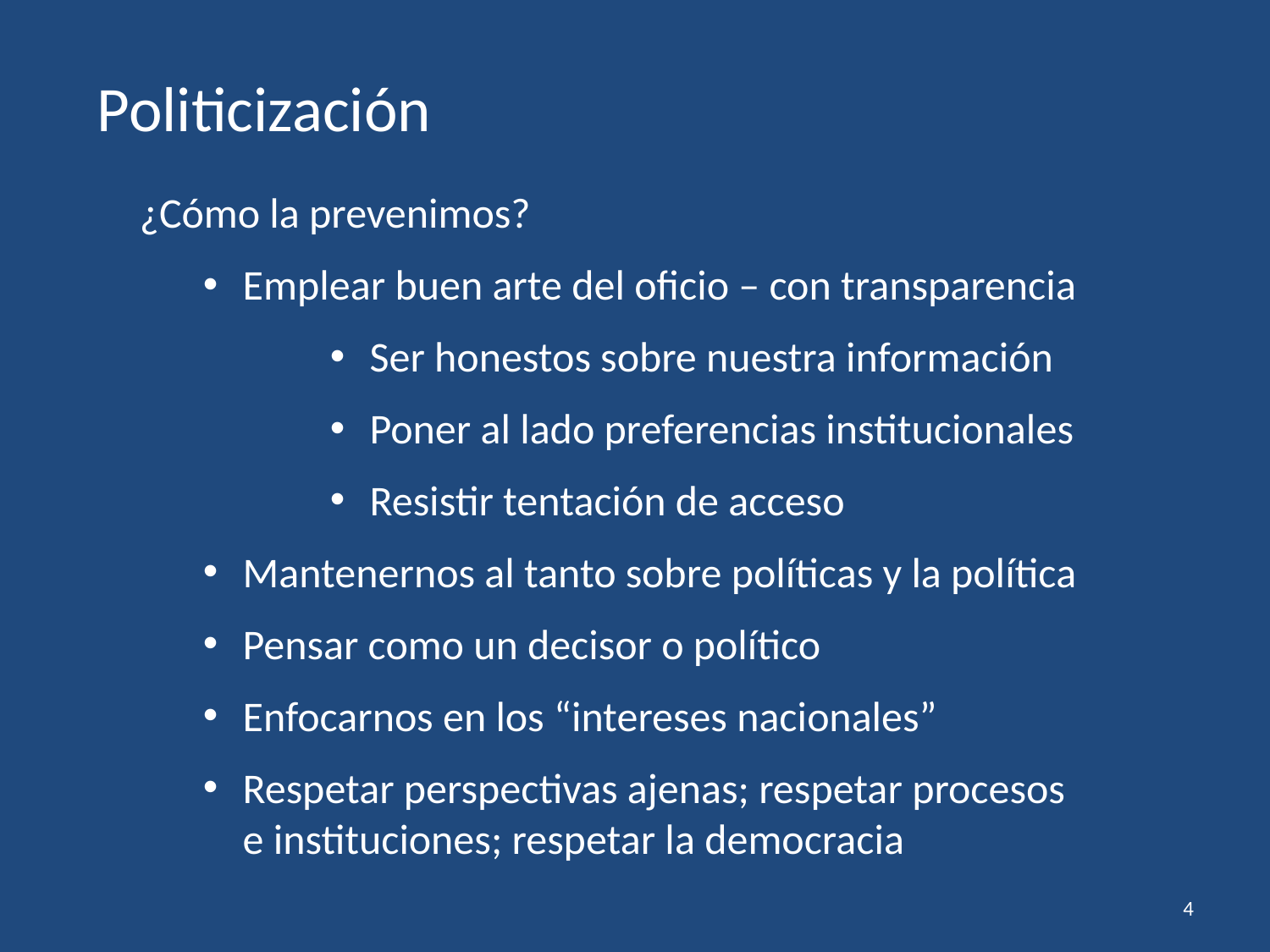

# Politicización
¿Cómo la prevenimos?
Emplear buen arte del oficio – con transparencia
Ser honestos sobre nuestra información
Poner al lado preferencias institucionales
Resistir tentación de acceso
Mantenernos al tanto sobre políticas y la política
Pensar como un decisor o político
Enfocarnos en los “intereses nacionales”
Respetar perspectivas ajenas; respetar procesos e instituciones; respetar la democracia
4